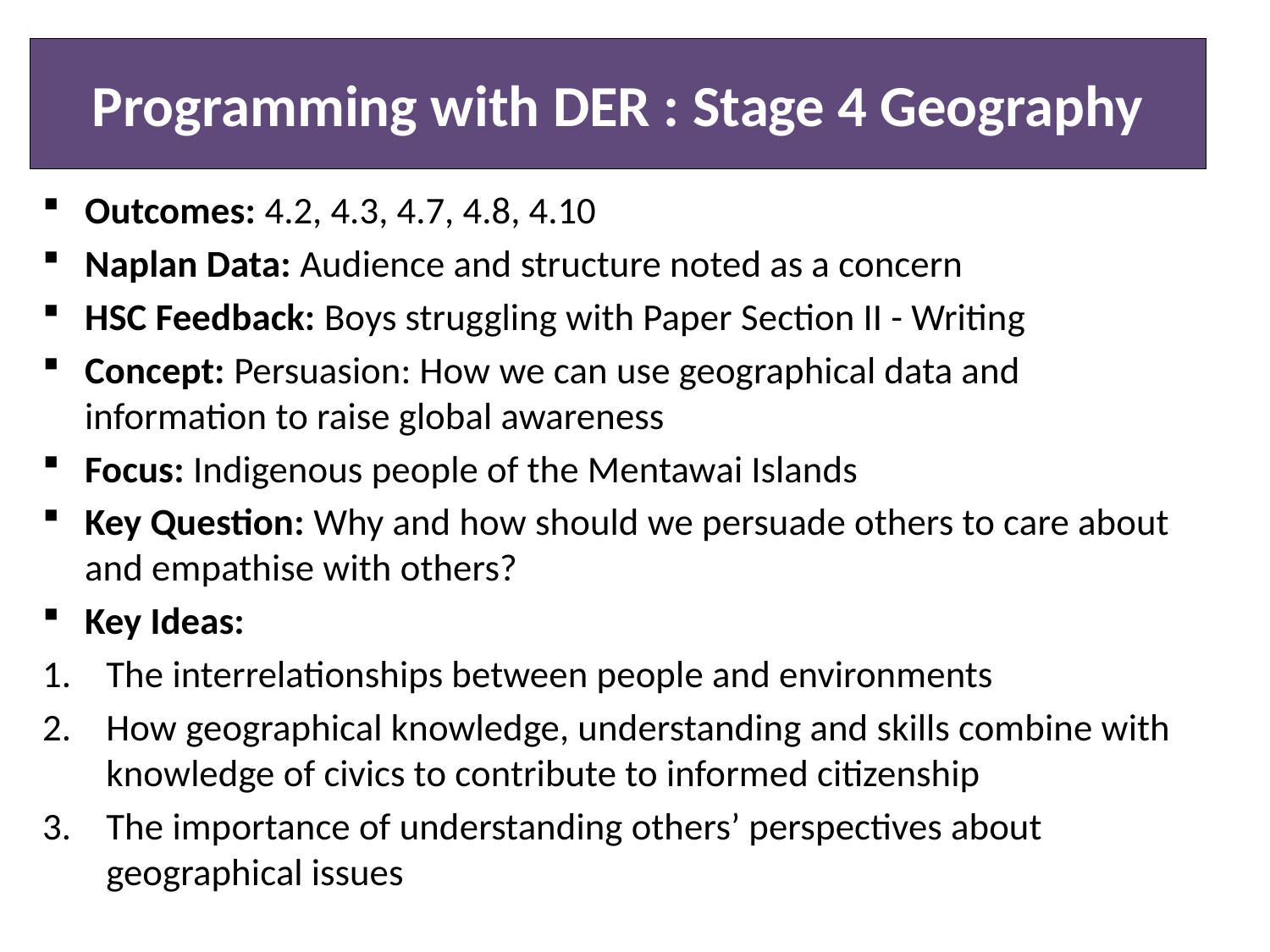

# Programming with DER : Stage 4 Geography
Outcomes: 4.2, 4.3, 4.7, 4.8, 4.10
Naplan Data: Audience and structure noted as a concern
HSC Feedback: Boys struggling with Paper Section II - Writing
Concept: Persuasion: How we can use geographical data and information to raise global awareness
Focus: Indigenous people of the Mentawai Islands
Key Question: Why and how should we persuade others to care about and empathise with others?
Key Ideas:
The interrelationships between people and environments
How geographical knowledge, understanding and skills combine with knowledge of civics to contribute to informed citizenship
The importance of understanding others’ perspectives about geographical issues